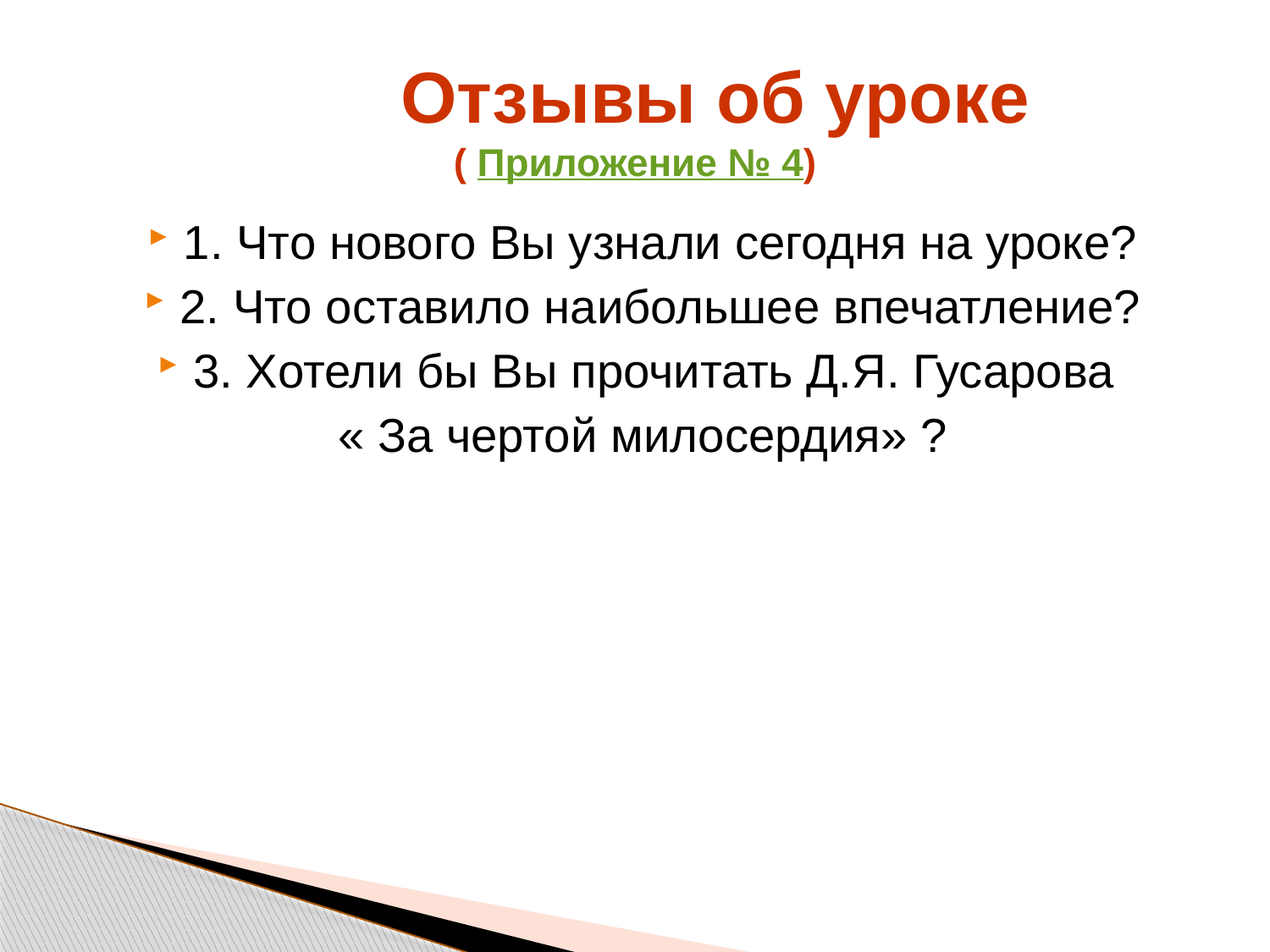

# Отзывы об уроке ( Приложение № 4)
1. Что нового Вы узнали сегодня на уроке?
2. Что оставило наибольшее впечатление?
3. Хотели бы Вы прочитать Д.Я. Гусарова
« За чертой милосердия» ?